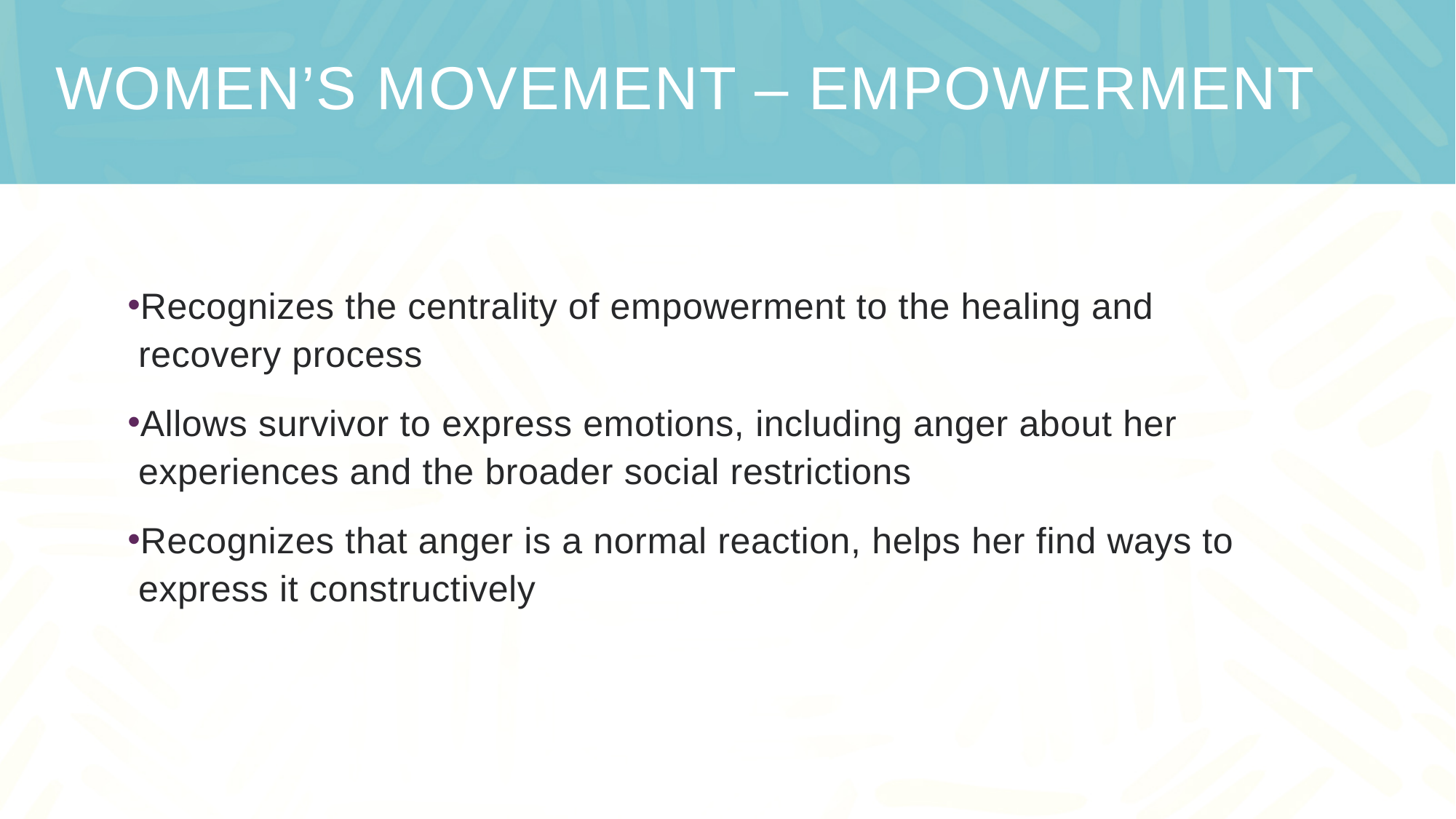

# Women’s movement – Empowerment
Recognizes the centrality of empowerment to the healing and recovery process
Allows survivor to express emotions, including anger about her experiences and the broader social restrictions
Recognizes that anger is a normal reaction, helps her find ways to express it constructively